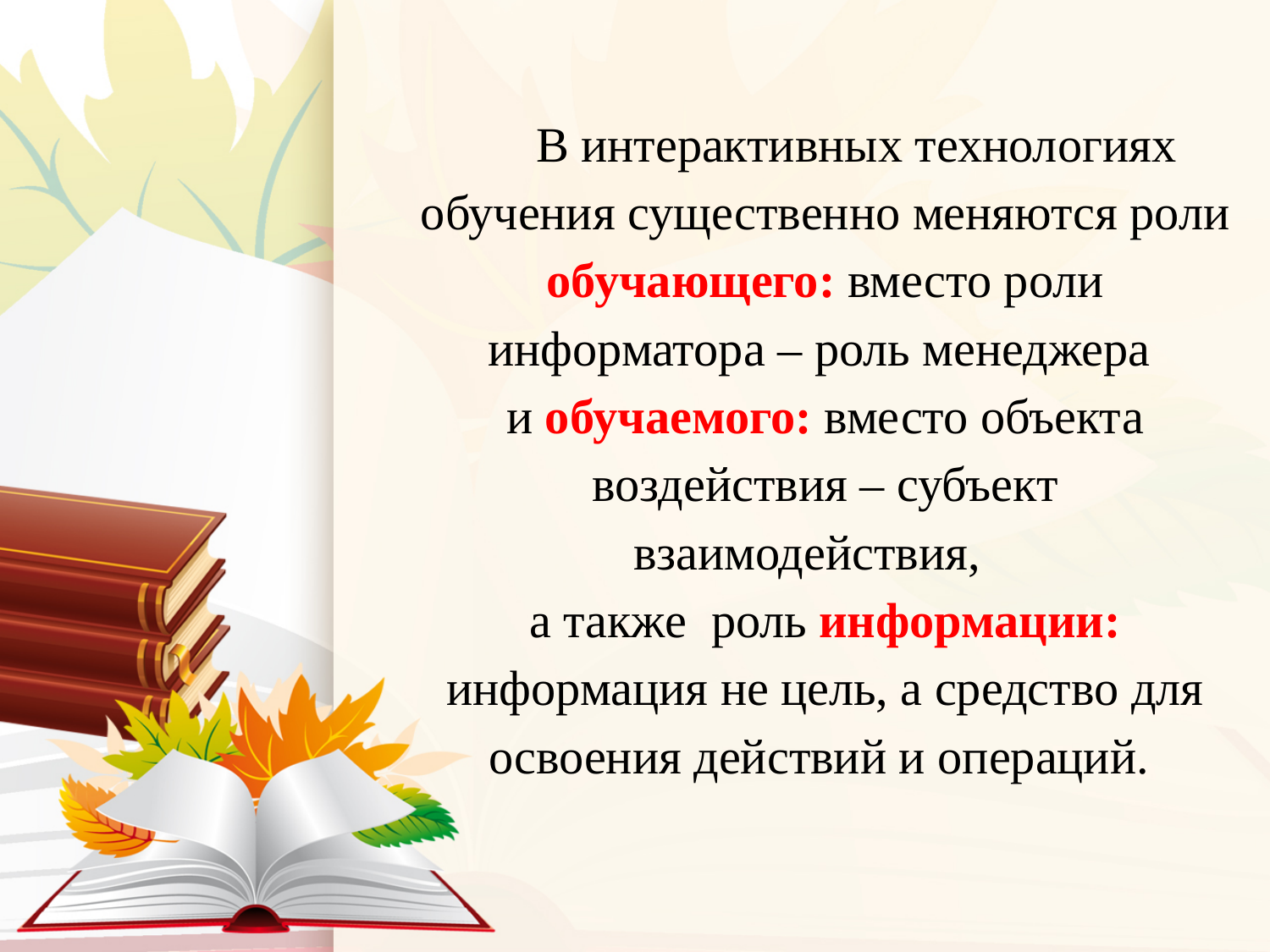

# В интерактивных технологиях обучения существенно меняются роли обучающего: вместо роли информатора – роль менеджера и обучаемого: вместо объекта воздействия – субъект взаимодействия, а также  роль информации: информация не цель, а средство для освоения действий и операций.